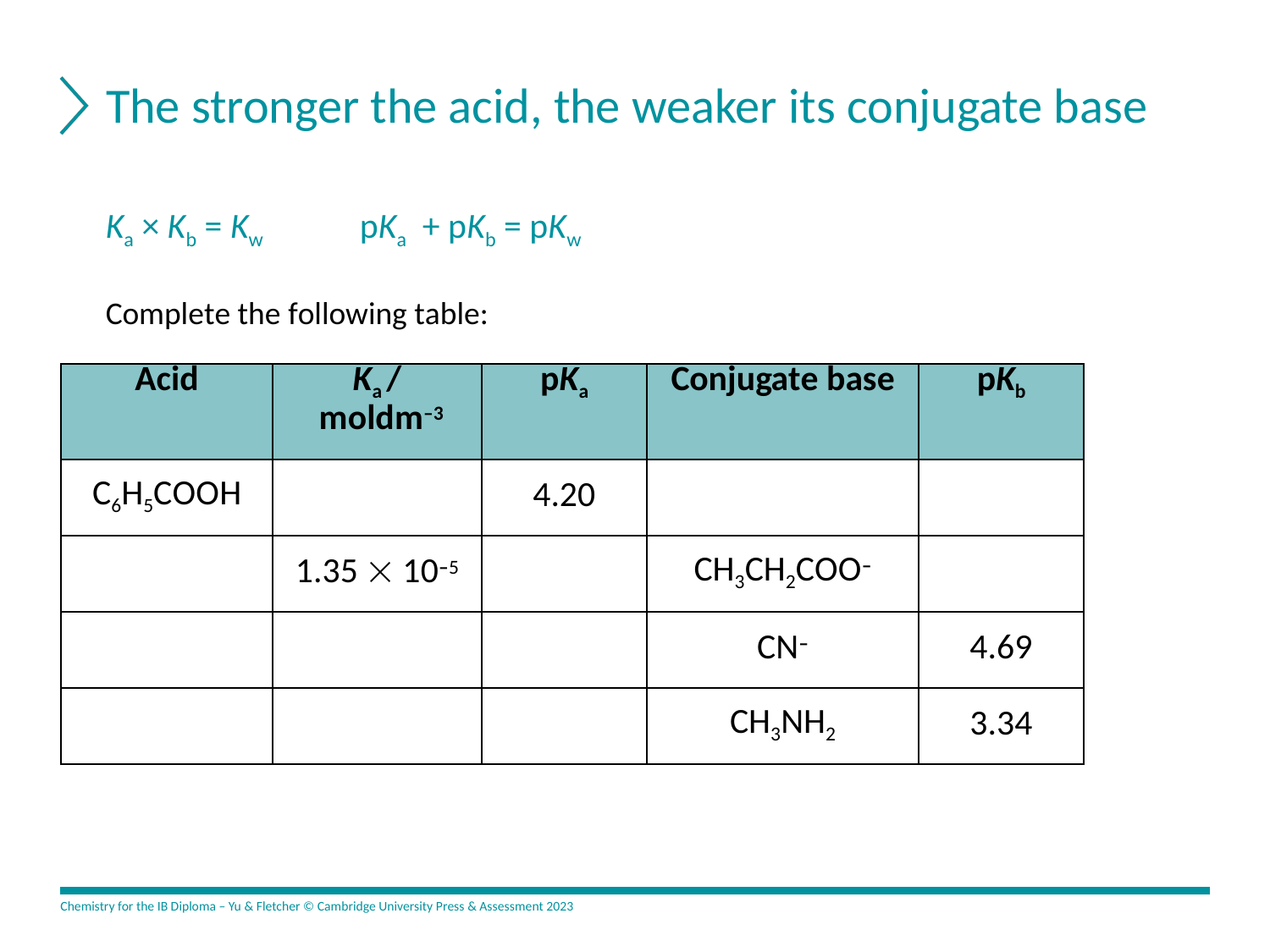

# The stronger the acid, the weaker its conjugate base
Ka × Kb = Kw	pKa  + pKb = pKw

Complete the following table:
| Acid | Ka / moldm–3 | pKa | Conjugate base | pKb |
| --- | --- | --- | --- | --- |
| C6H5COOH |  | 4.20 |  |  |
|  | 1.35 × 10–5 |  | CH3CH2COO– |  |
|  |  |  | CN– | 4.69 |
|  |  |  | CH3NH2 | 3.34 |